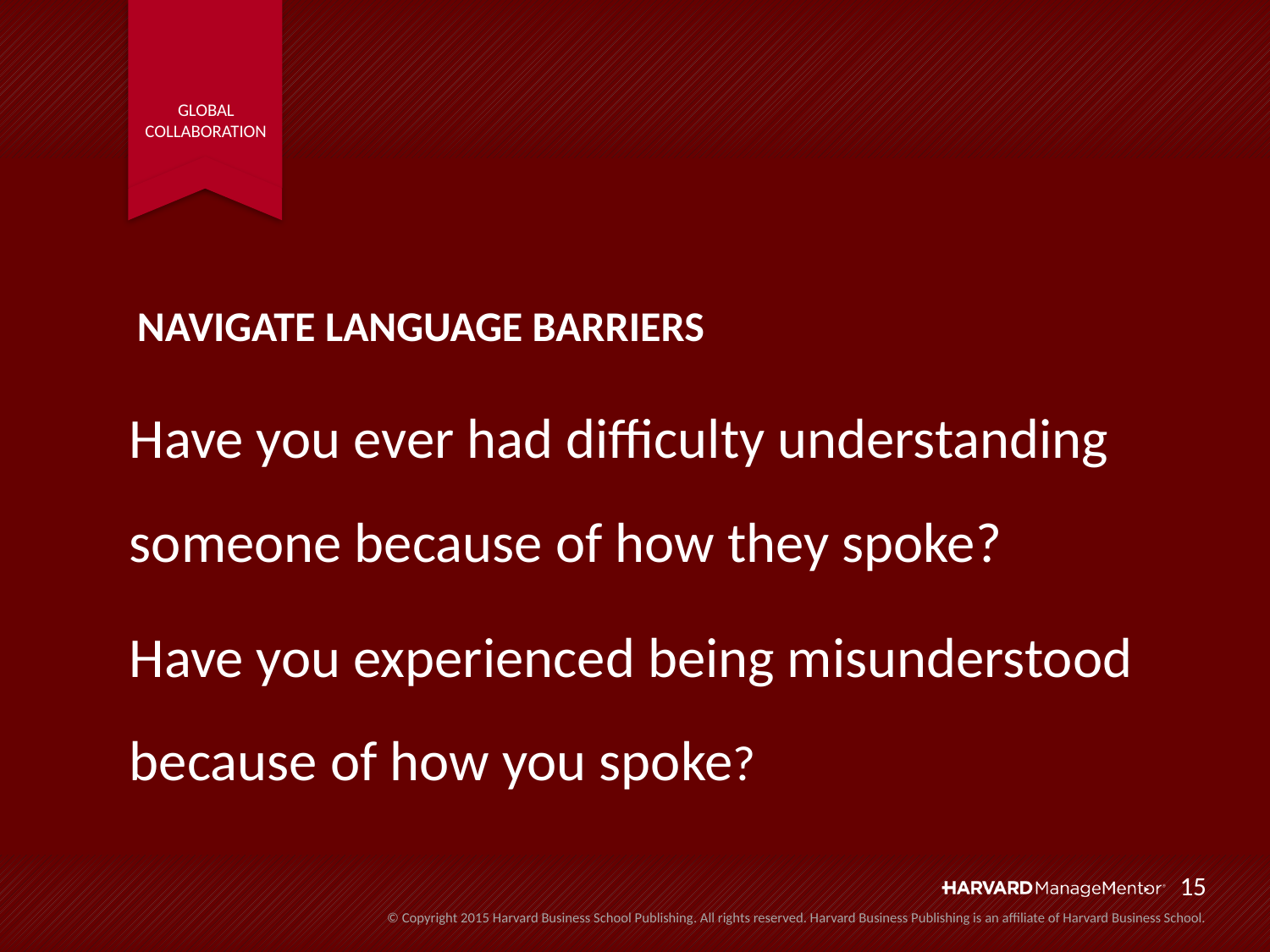

NAVIGATE LANGUAGE BARRIERS
Have you ever had difficulty understanding someone because of how they spoke?
Have you experienced being misunderstood because of how you spoke?